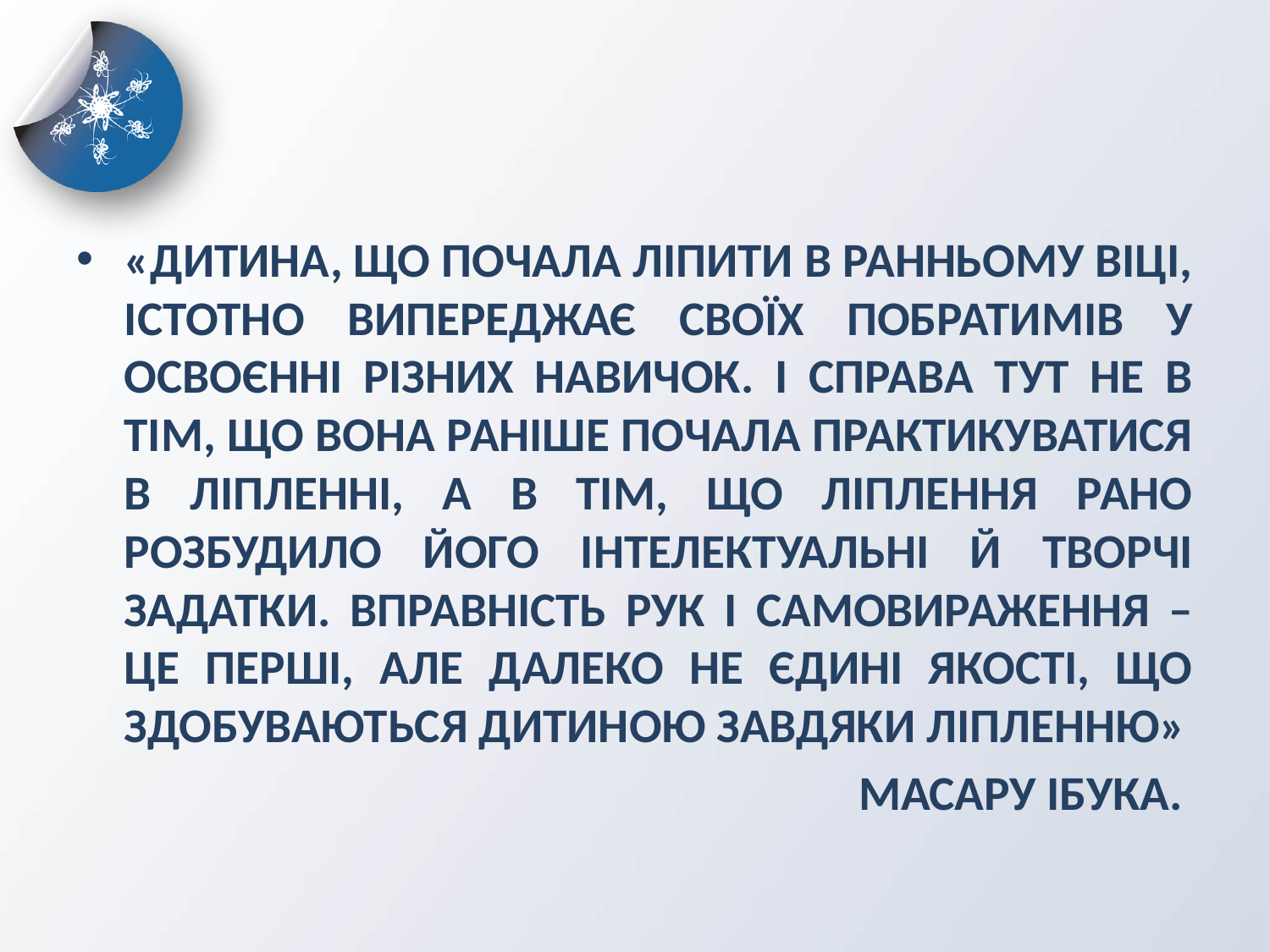

«Дитина, що почала ліпити в ранньому віці, істотно випереджає своїх побратимів у освоєнні різних навичок. І справа тут не в тім, що вона раніше почала практикуватися в ліпленні, а в тім, що ліплення рано розбудило його інтелектуальні й творчі задатки. Вправність рук і самовираження – це перші, але далеко не єдині якості, що здобуваються дитиною завдяки ліпленню»
Масару Ібука.